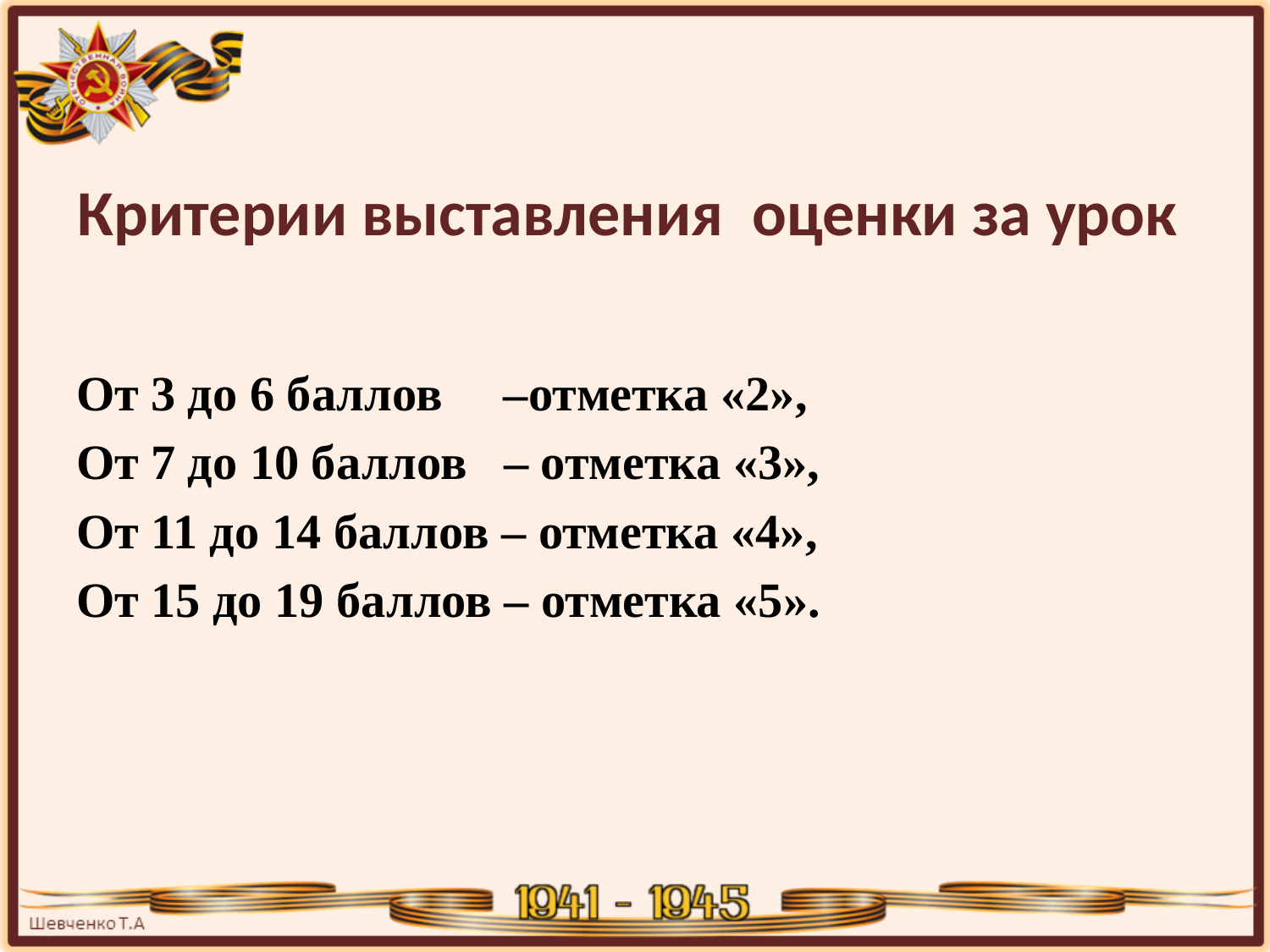

# Критерии выставления  оценки за урок

От 3 до 6 баллов     –отметка «2»,
От 7 до 10 баллов   – отметка «3»,
От 11 до 14 баллов – отметка «4»,
От 15 до 19 баллов – отметка «5».